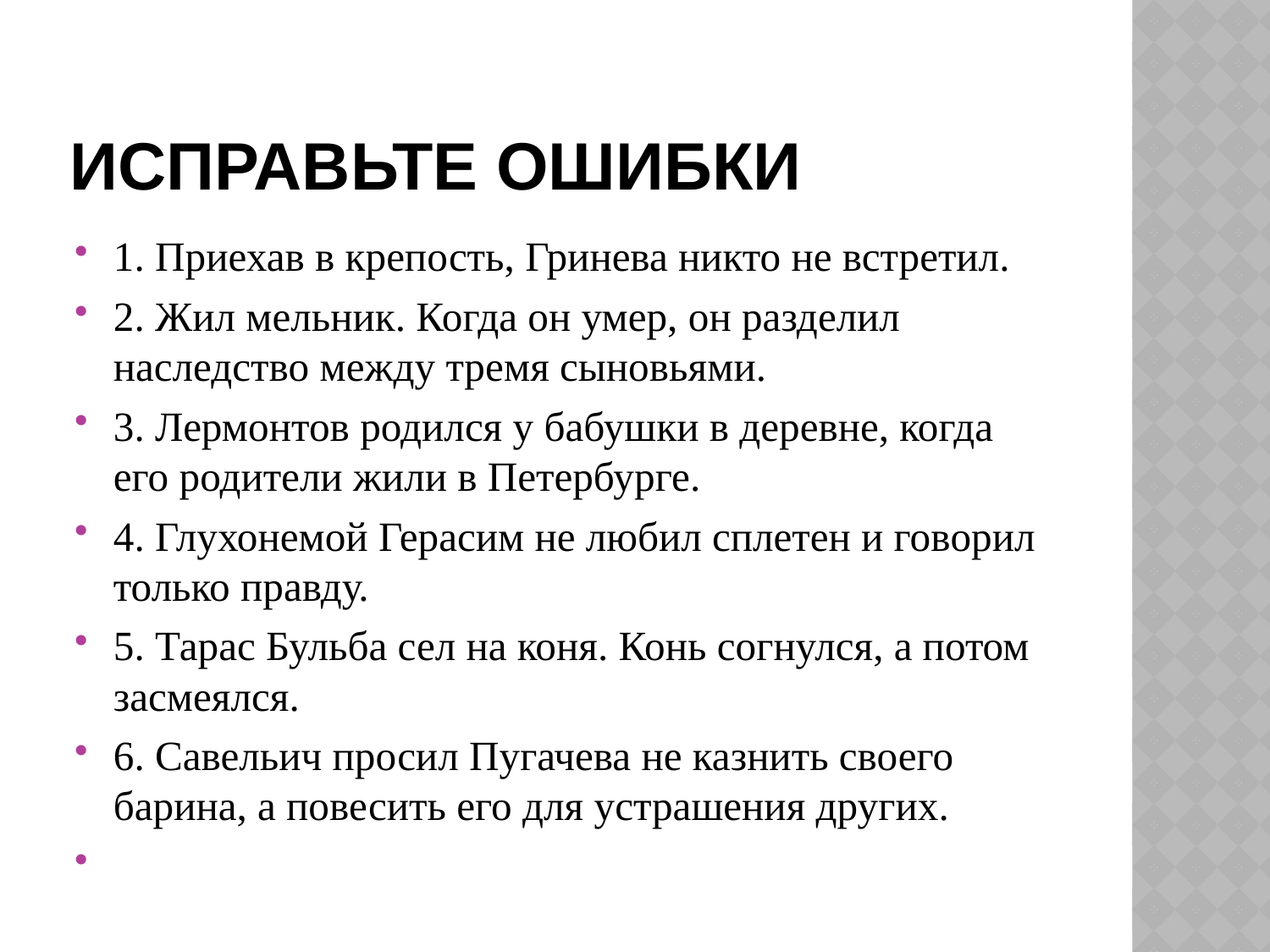

# Исправьте ошибки
1. Приехав в крепость, Гринева никто не встретил.
2. Жил мельник. Когда он умер, он разделил наследство между тремя сыновьями.
3. Лермонтов родился у бабушки в деревне, когда его родители жили в Петербурге.
4. Глухонемой Герасим не любил сплетен и говорил только правду.
5. Тарас Бульба сел на коня. Конь согнулся, а потом засмеялся.
6. Савельич просил Пугачева не казнить своего барина, а повесить его для устрашения других.